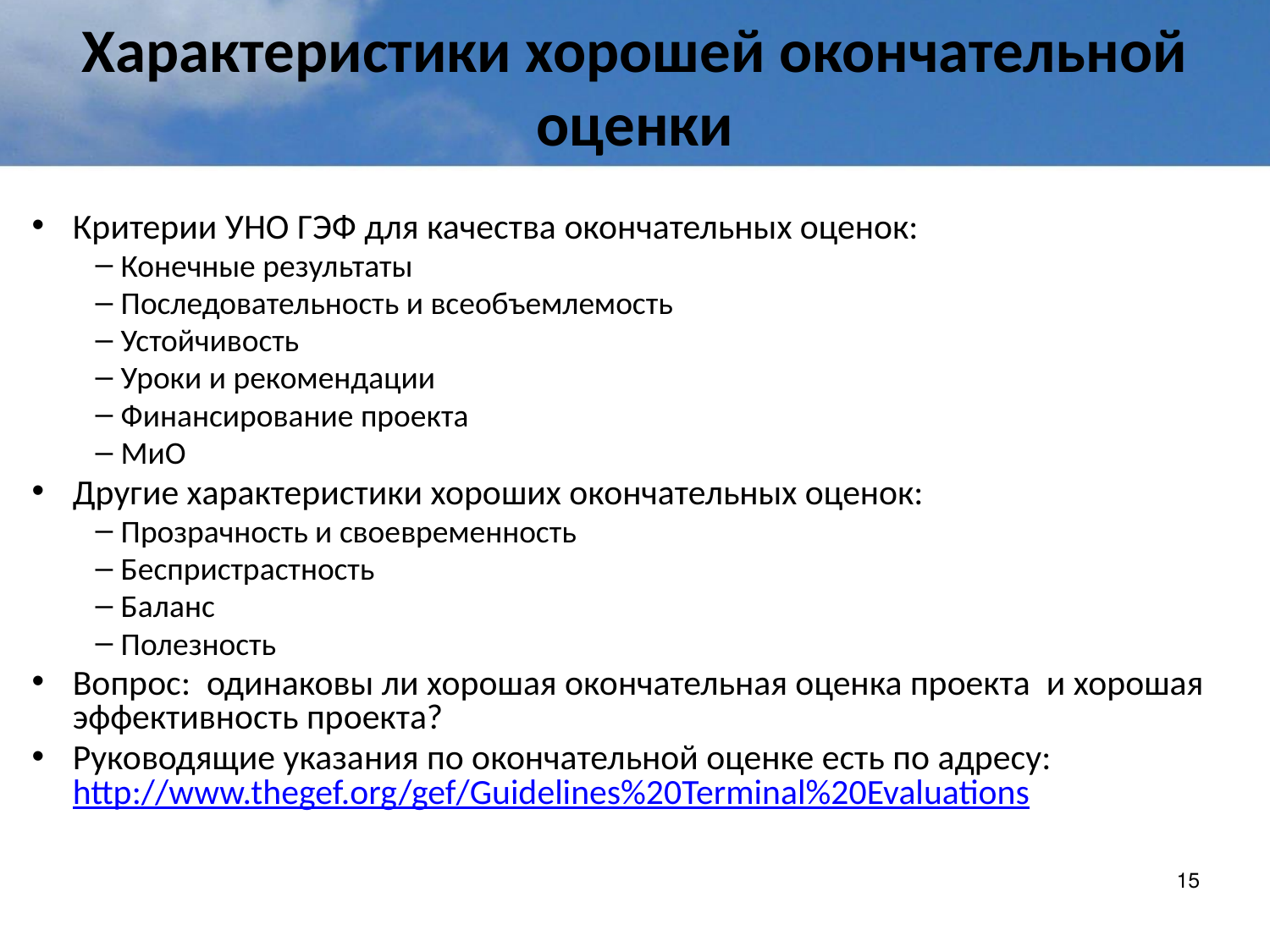

# Характеристики хорошей окончательной оценки
Критерии УНО ГЭФ для качества окончательных оценок:
Конечные результаты
Последовательность и всеобъемлемость
Устойчивость
Уроки и рекомендации
Финансирование проекта
МиО
Другие характеристики хороших окончательных оценок:
Прозрачность и своевременность
Беспристрастность
Баланс
Полезность
Вопрос:  одинаковы ли хорошая окончательная оценка проекта  и хорошая эффективность проекта?
Руководящие указания по окончательной оценке есть по адресу: http://www.thegef.org/gef/Guidelines%20Terminal%20Evaluations
15